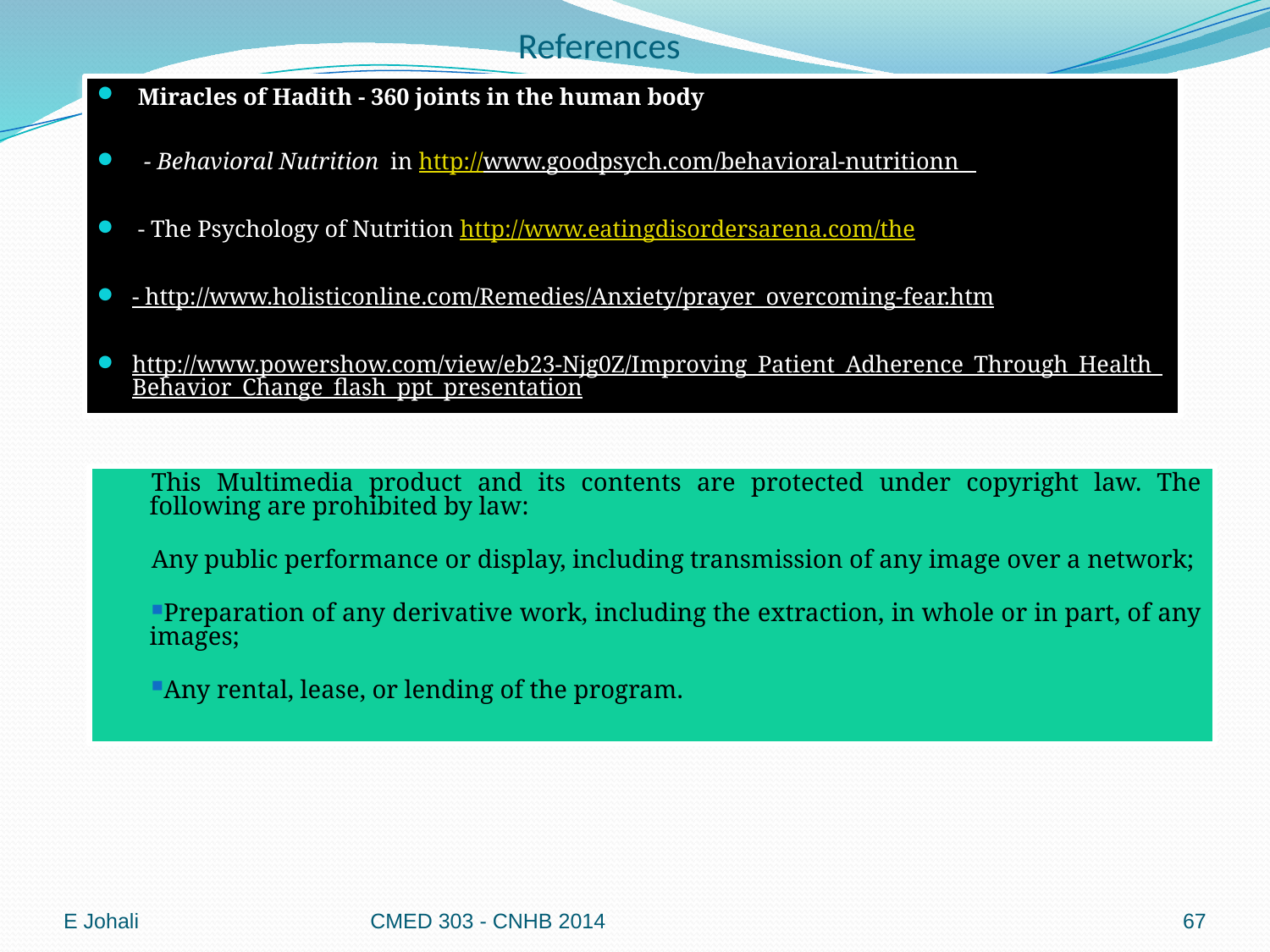

# References
 Miracles of Hadith - 360 joints in the human body

  - Behavioral Nutrition  in http://www.goodpsych.com/behavioral-nutritionn

 - The Psychology of Nutrition http://www.eatingdisordersarena.com/the

- http://www.holisticonline.com/Remedies/Anxiety/prayer_overcoming-fear.htm

http://www.powershow.com/view/eb23-Njg0Z/Improving_Patient_Adherence_Through_Health_Behavior_Change_flash_ppt_presentation
This Multimedia product and its contents are protected under copyright law. The following are prohibited by law:
Any public performance or display, including transmission of any image over a network;
Preparation of any derivative work, including the extraction, in whole or in part, of any images;
Any rental, lease, or lending of the program.
Chapter 3 Mainstreams of Organizational Thought
E Johali
CMED 303 - CNHB 2014
67